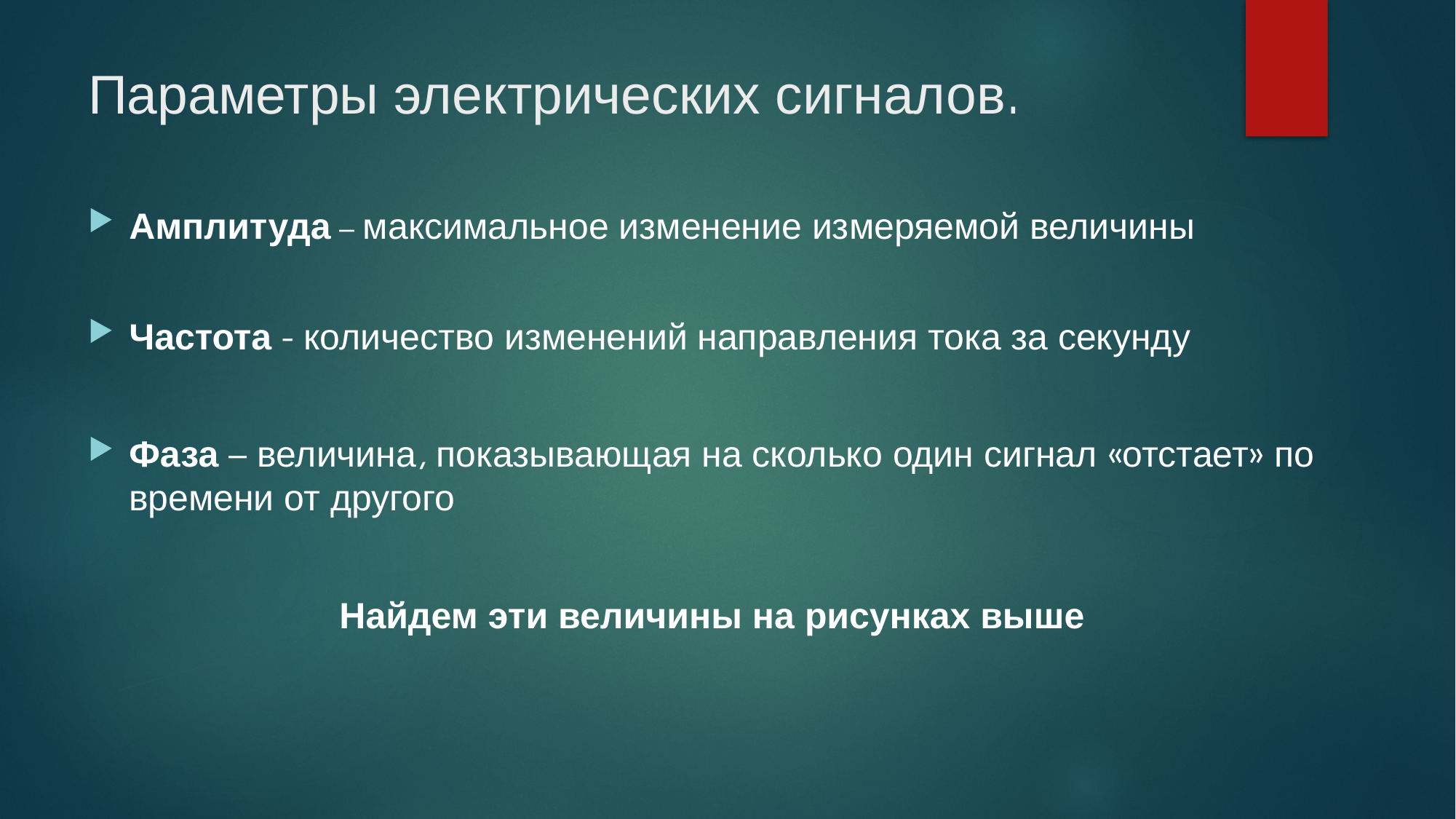

# Параметры электрических сигналов.
Амплитуда – максимальное изменение измеряемой величины

Частота - количество изменений направления тока за секунду

Фаза – величина, показывающая на сколько один сигнал «отстает» по времени от другого

Найдем эти величины на рисунках выше